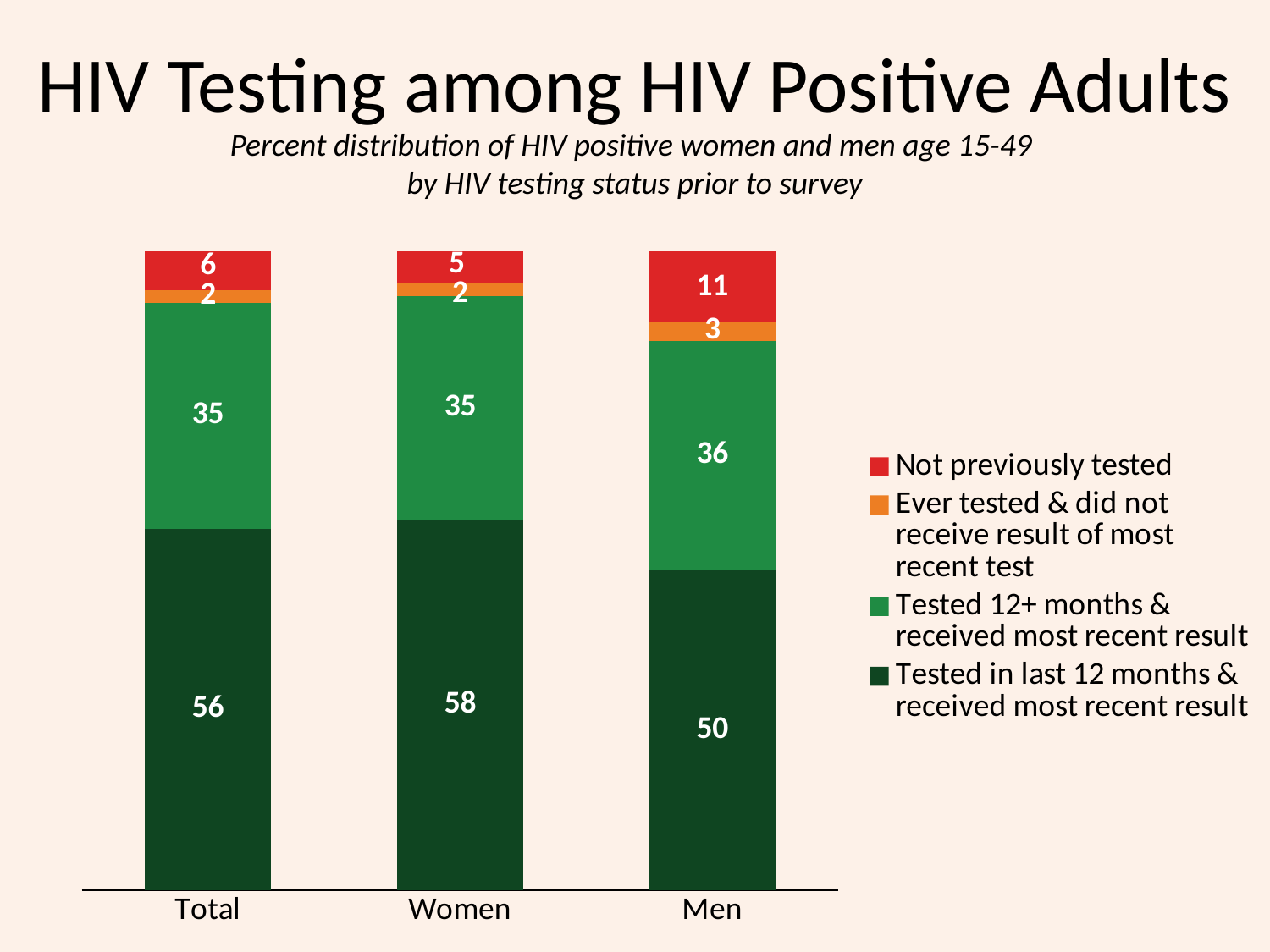

# HIV Testing among HIV Positive Adults
Percent distribution of HIV positive women and men age 15-49
by HIV testing status prior to survey

### Chart

| Category | Tested in last 12 months & received most recent result | Tested 12+ months & received most recent result | Ever tested & did not receive result of most recent test | Not previously tested |
|---|---|---|---|---|
| Total | 56.0 | 35.0 | 2.0 | 6.0 |
| Women | 58.0 | 35.0 | 2.0 | 5.0 |
| Men | 50.0 | 36.0 | 3.0 | 11.0 |